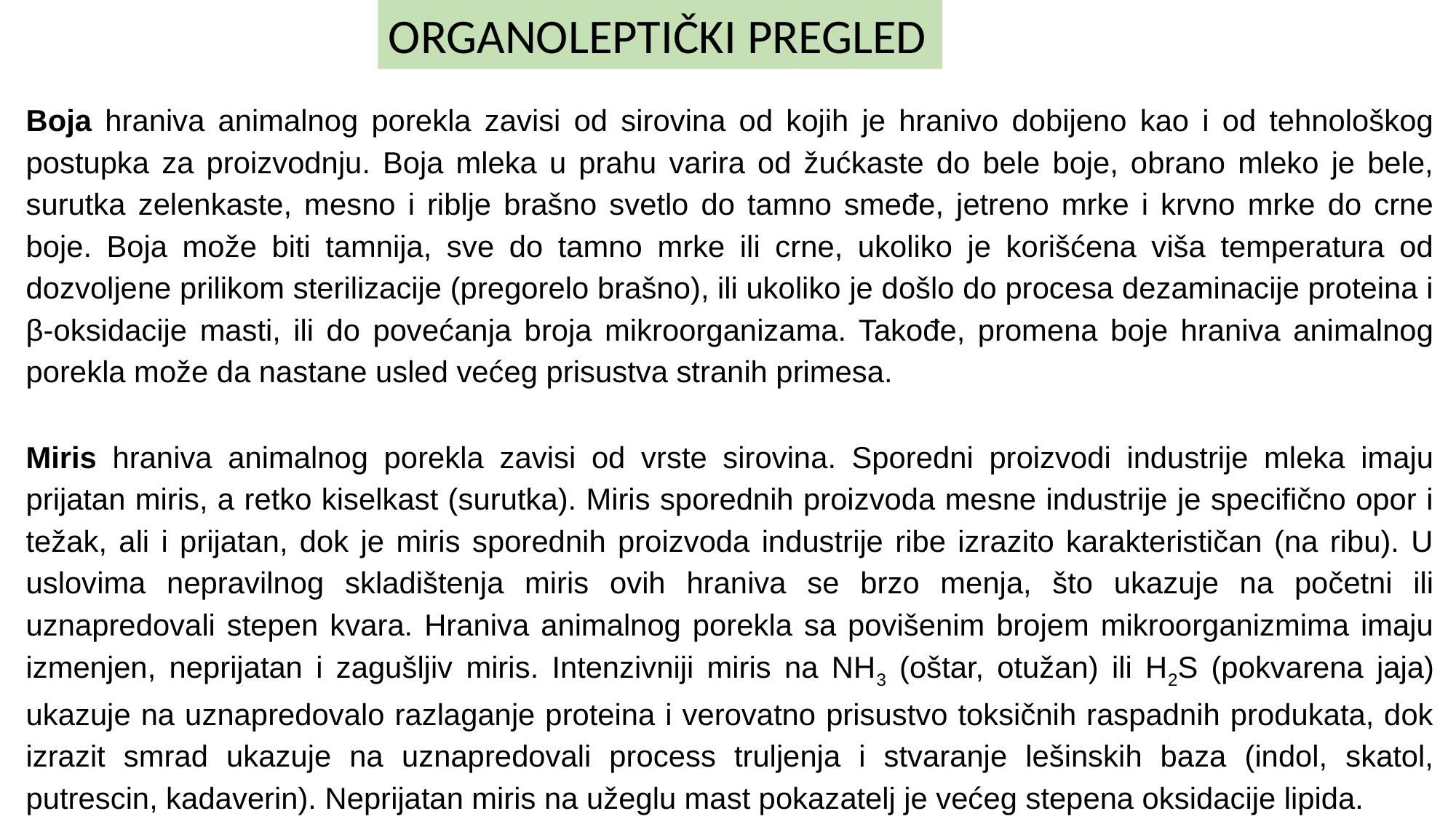

ORGANOLEPTIČKI PREGLED
Boja hraniva animalnog porekla zavisi od sirovina od kojih je hranivo dobijeno kao i od tehnološkog postupka za proizvodnju. Boja mleka u prahu varira od žućkaste do bele boje, obrano mleko je bele, surutka zelenkaste, mesno i riblje brašno svetlo do tamno smeđe, jetreno mrke i krvno mrke do crne boje. Boja može biti tamnija, sve do tamno mrke ili crne, ukoliko je korišćena viša temperatura od dozvoljene prilikom sterilizacije (pregorelo brašno), ili ukoliko je došlo do procesa dezaminacije proteina i β-oksidacije masti, ili do povećanja broja mikroorganizama. Takođe, promena boje hraniva animalnog porekla može da nastane usled većeg prisustva stranih primesa.

Miris hraniva animalnog porekla zavisi od vrste sirovina. Sporedni proizvodi industrije mleka imaju prijatan miris, a retko kiselkast (surutka). Miris sporednih proizvoda mesne industrije je specifično opor i težak, ali i prijatan, dok je miris sporednih proizvoda industrije ribe izrazito karakterističan (na ribu). U uslovima nepravilnog skladištenja miris ovih hraniva se brzo menja, što ukazuje na početni ili uznapredovali stepen kvara. Hraniva animalnog porekla sa povišenim brojem mikroorganizmima imaju izmenjen, neprijatan i zagušljiv miris. Intenzivniji miris na NH3 (oštar, otužan) ili H2S (pokvarena jaja) ukazuje na uznapredovalo razlaganje proteina i verovatno prisustvo toksičnih raspadnih produkata, dok izrazit smrad ukazuje na uznapredovali process truljenja i stvaranje lešinskih baza (indol, skatol, putrescin, kadaverin). Neprijatan miris na užeglu mast pokazatelj je većeg stepena oksidacije lipida.